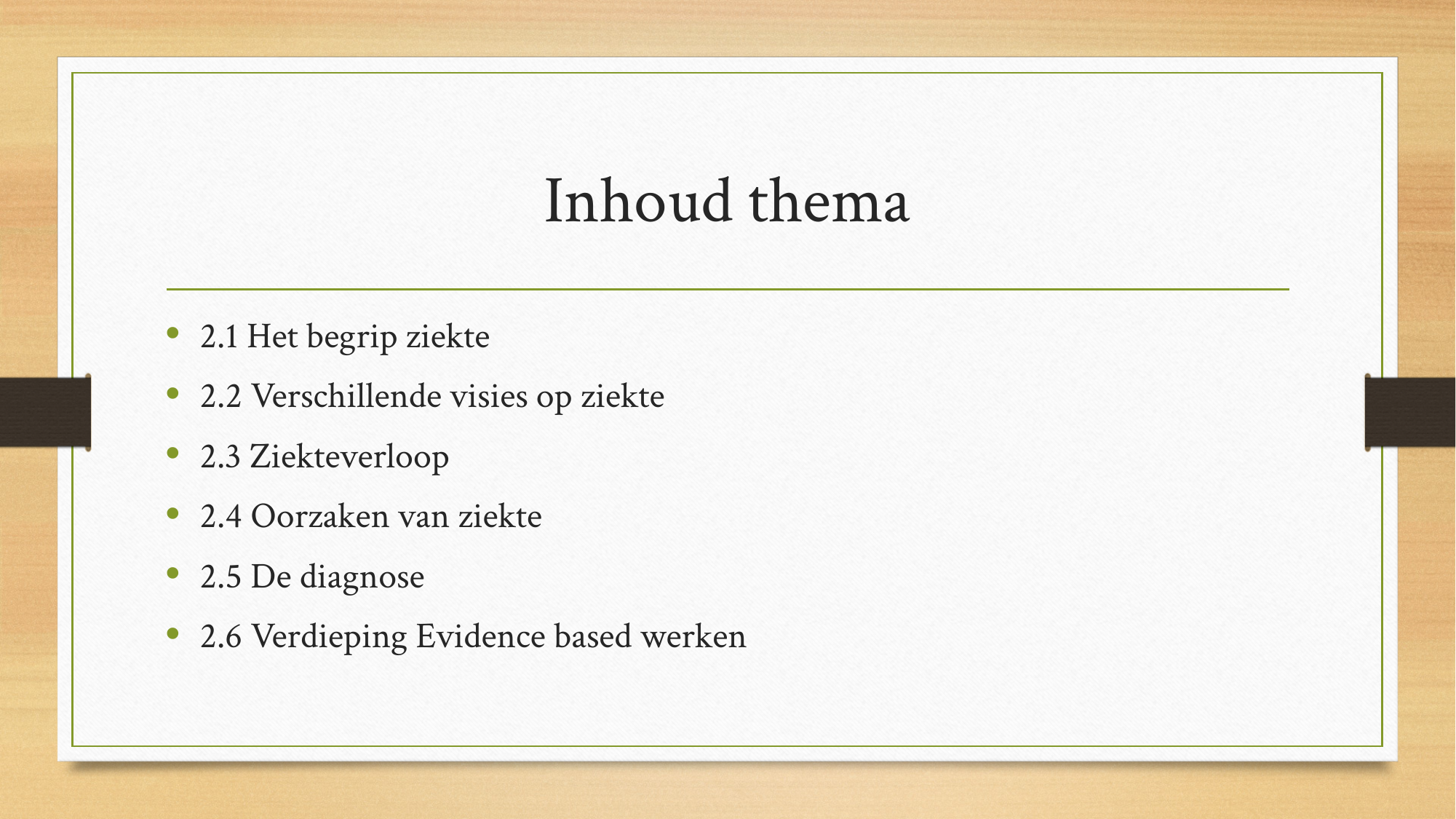

# Inhoud thema
2.1 Het begrip ziekte
2.2 Verschillende visies op ziekte
2.3 Ziekteverloop
2.4 Oorzaken van ziekte
2.5 De diagnose
2.6 Verdieping Evidence based werken